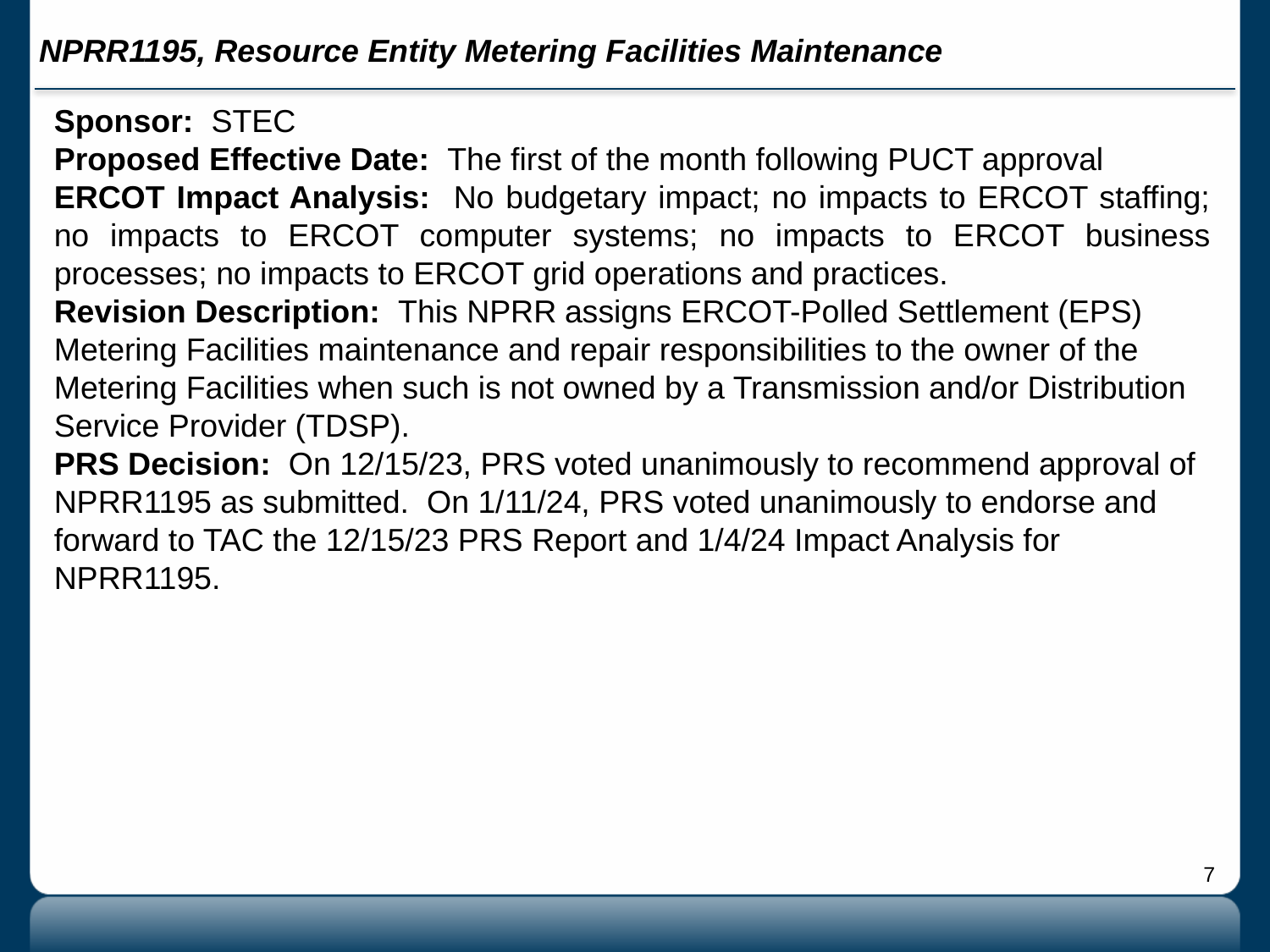

# NPRR1195, Resource Entity Metering Facilities Maintenance
Sponsor:  STEC
Proposed Effective Date:  The first of the month following PUCT approval
ERCOT Impact Analysis:  No budgetary impact; no impacts to ERCOT staffing; no impacts to ERCOT computer systems; no impacts to ERCOT business processes; no impacts to ERCOT grid operations and practices.
Revision Description:  This NPRR assigns ERCOT-Polled Settlement (EPS) Metering Facilities maintenance and repair responsibilities to the owner of the Metering Facilities when such is not owned by a Transmission and/or Distribution Service Provider (TDSP).
PRS Decision:  On 12/15/23, PRS voted unanimously to recommend approval of NPRR1195 as submitted.  On 1/11/24, PRS voted unanimously to endorse and forward to TAC the 12/15/23 PRS Report and 1/4/24 Impact Analysis for NPRR1195.